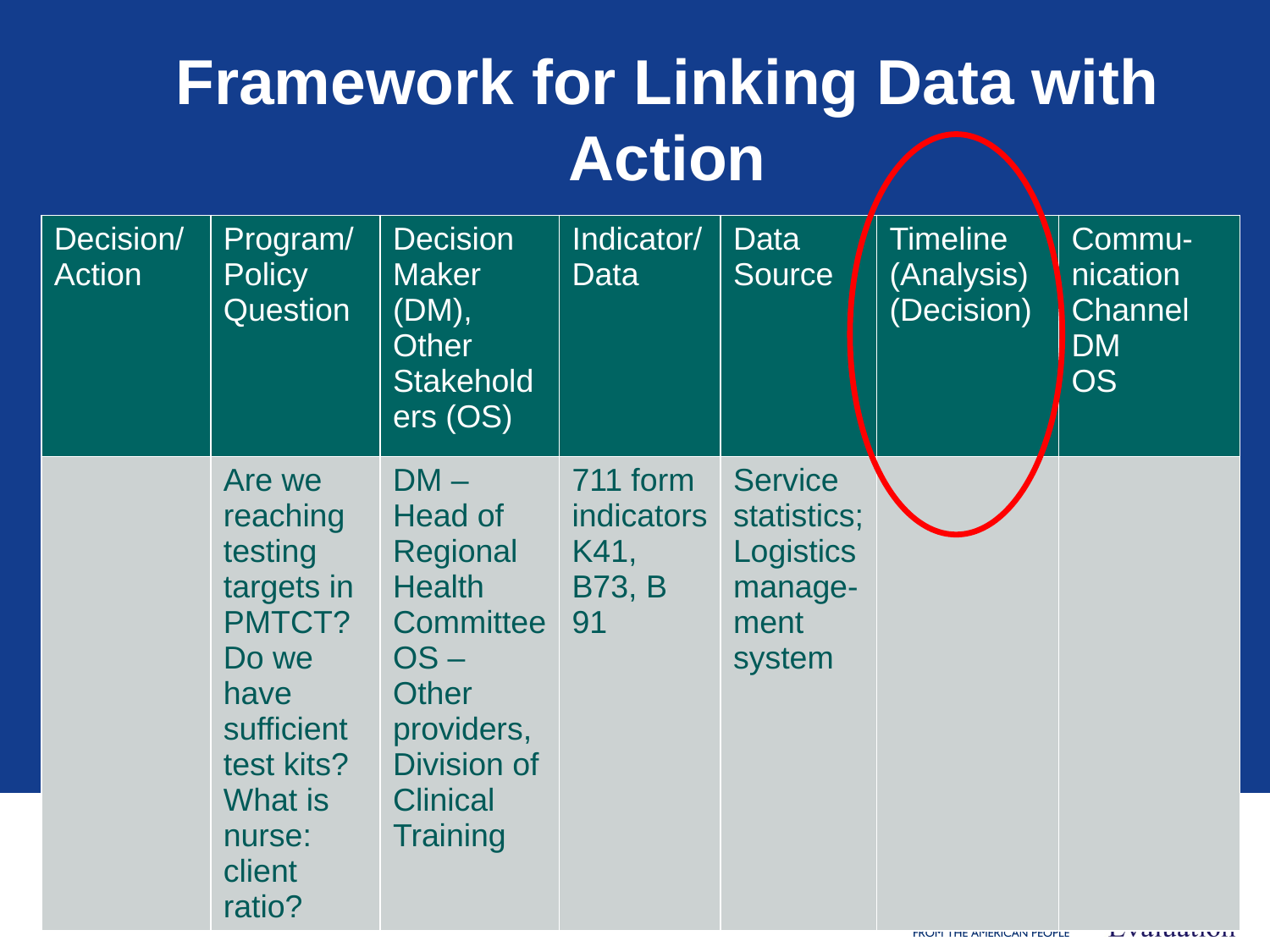

# Framework for Linking Data with Action

| Decision/ Action | Program/Policy Question | Decision Maker (DM), Other Stakeholders (OS) | Indicator/Data | Data Source | Timeline (Analysis) (Decision) | Commu-nication Channel DM OS |
| --- | --- | --- | --- | --- | --- | --- |
|  | Are we reaching testing targets in PMTCT? Do we have sufficient test kits? What is nurse: client ratio? | DM – Head of Regional Health Committee OS – Other providers, Division of Clinical Training | 711 form indicators K41, B73, B 91 | Service statistics; Logistics manage-ment system |  |  |